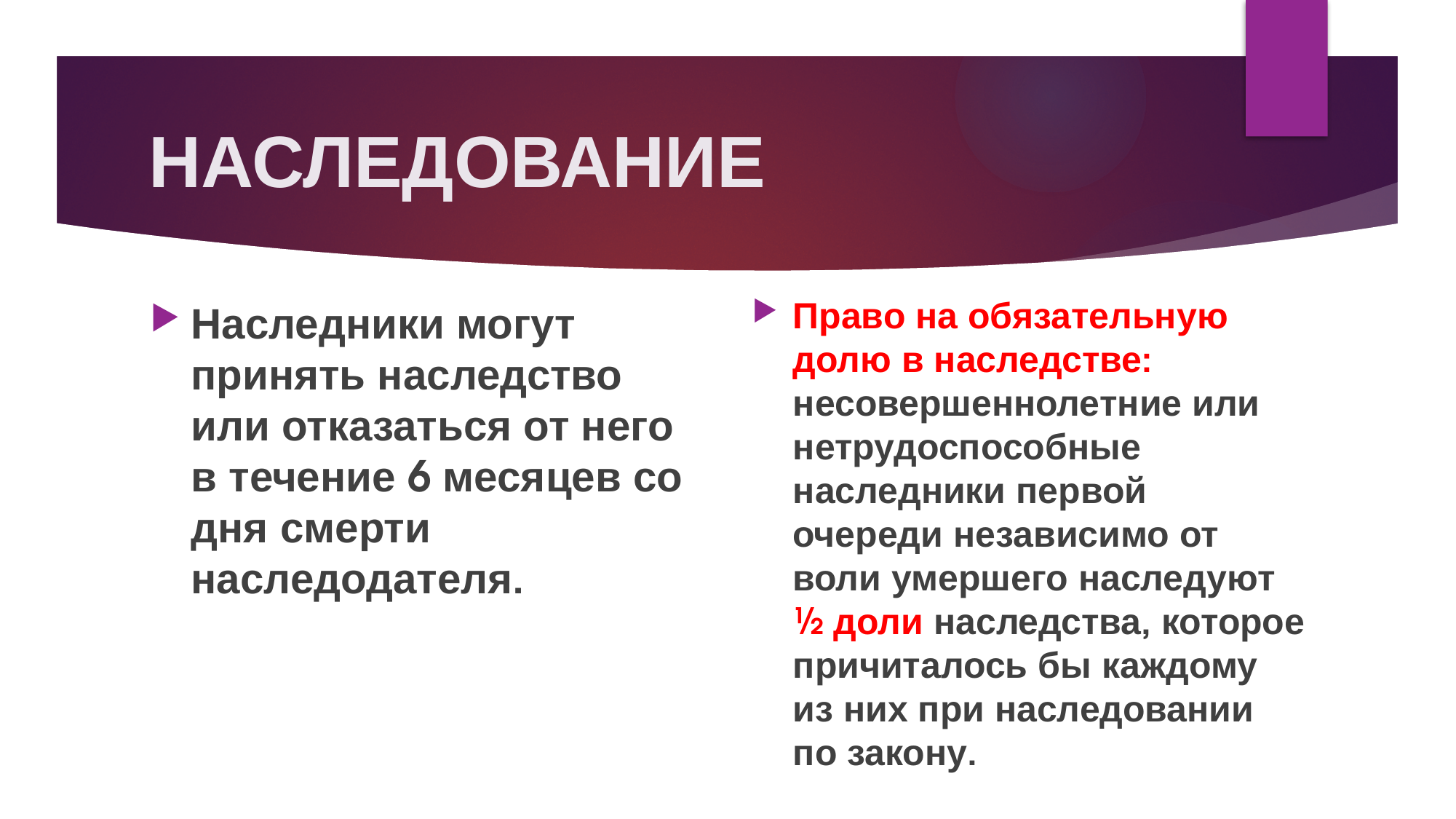

# НАСЛЕДОВАНИЕ
Право на обязательную долю в наследстве: несовершеннолетние или нетрудоспособные наследники первой очереди независимо от воли умершего наследуют ½ доли наследства, которое причиталось бы каждому из них при наследовании по закону.
Наследники могут принять наследство или отказаться от него в течение 6 месяцев со дня смерти наследодателя.